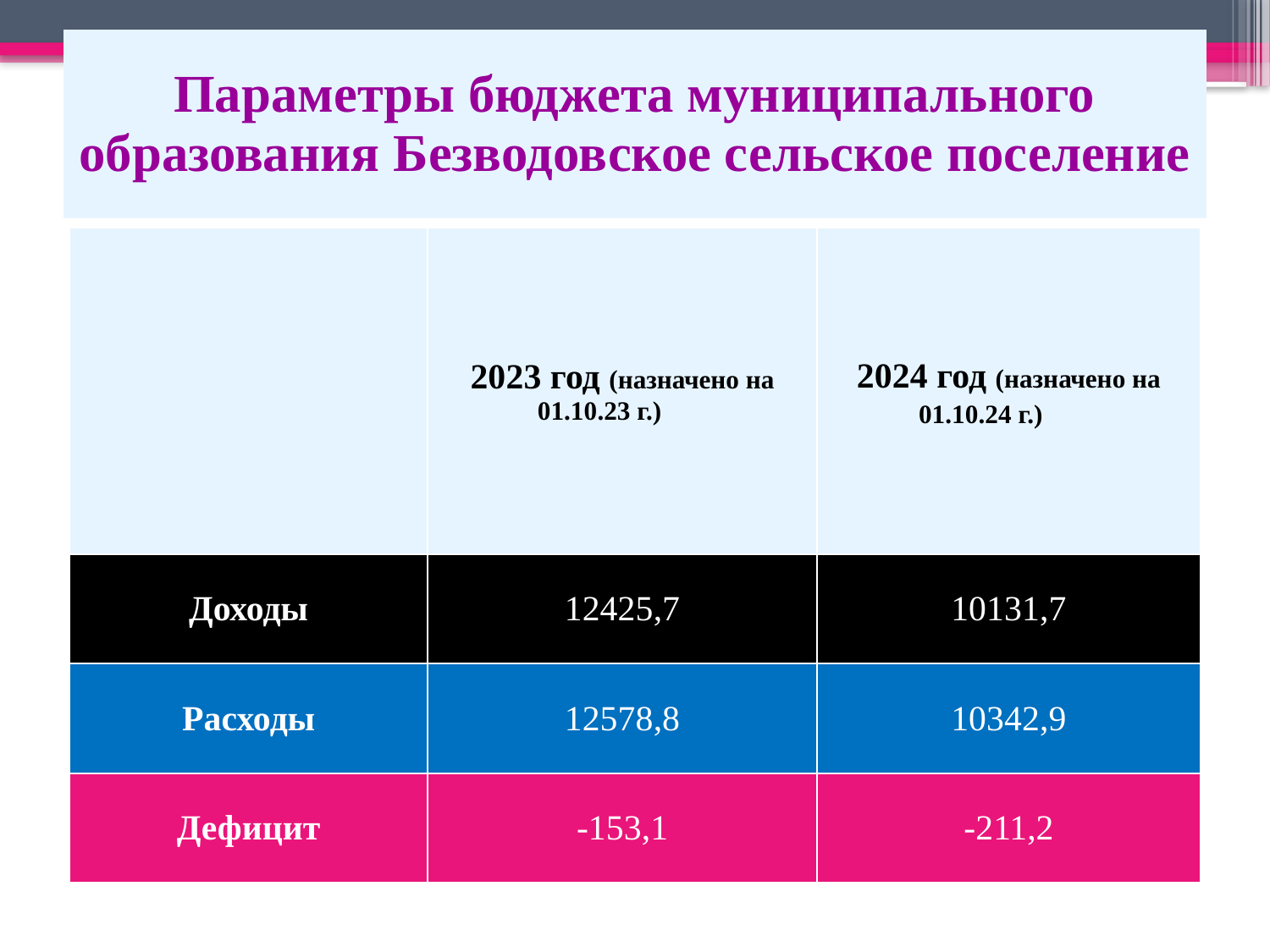

# Параметры бюджета муниципального образования Безводовское сельское поселение
|  | 2023 год (назначено на 01.10.23 г.) | 2024 год (назначено на 01.10.24 г.) |
| --- | --- | --- |
| Доходы | 12425,7 | 10131,7 |
| Расходы | 12578,8 | 10342,9 |
| Дефицит | -153,1 | -211,2 |